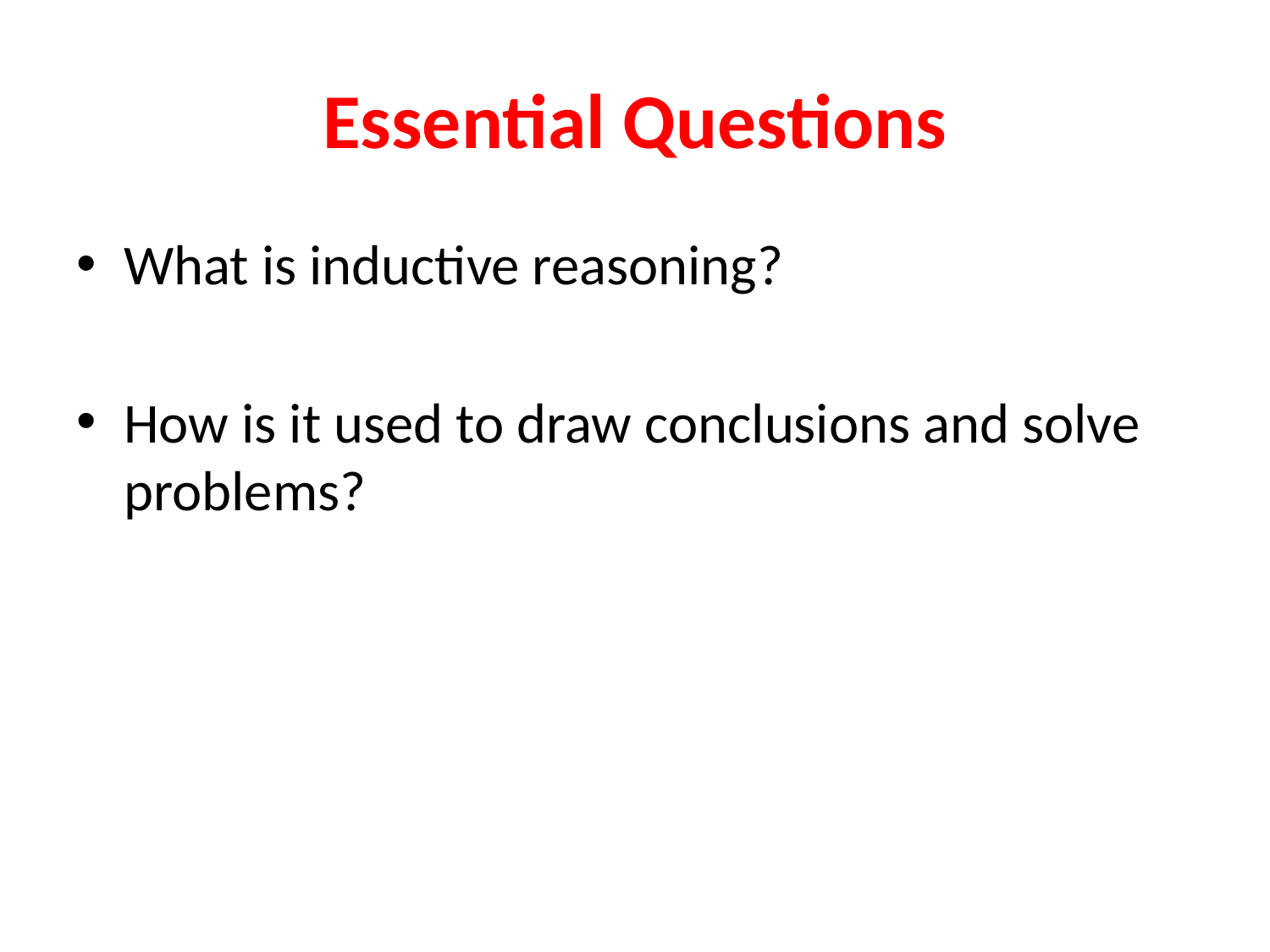

# Essential Questions
What is inductive reasoning?

How is it used to draw conclusions and solve problems?